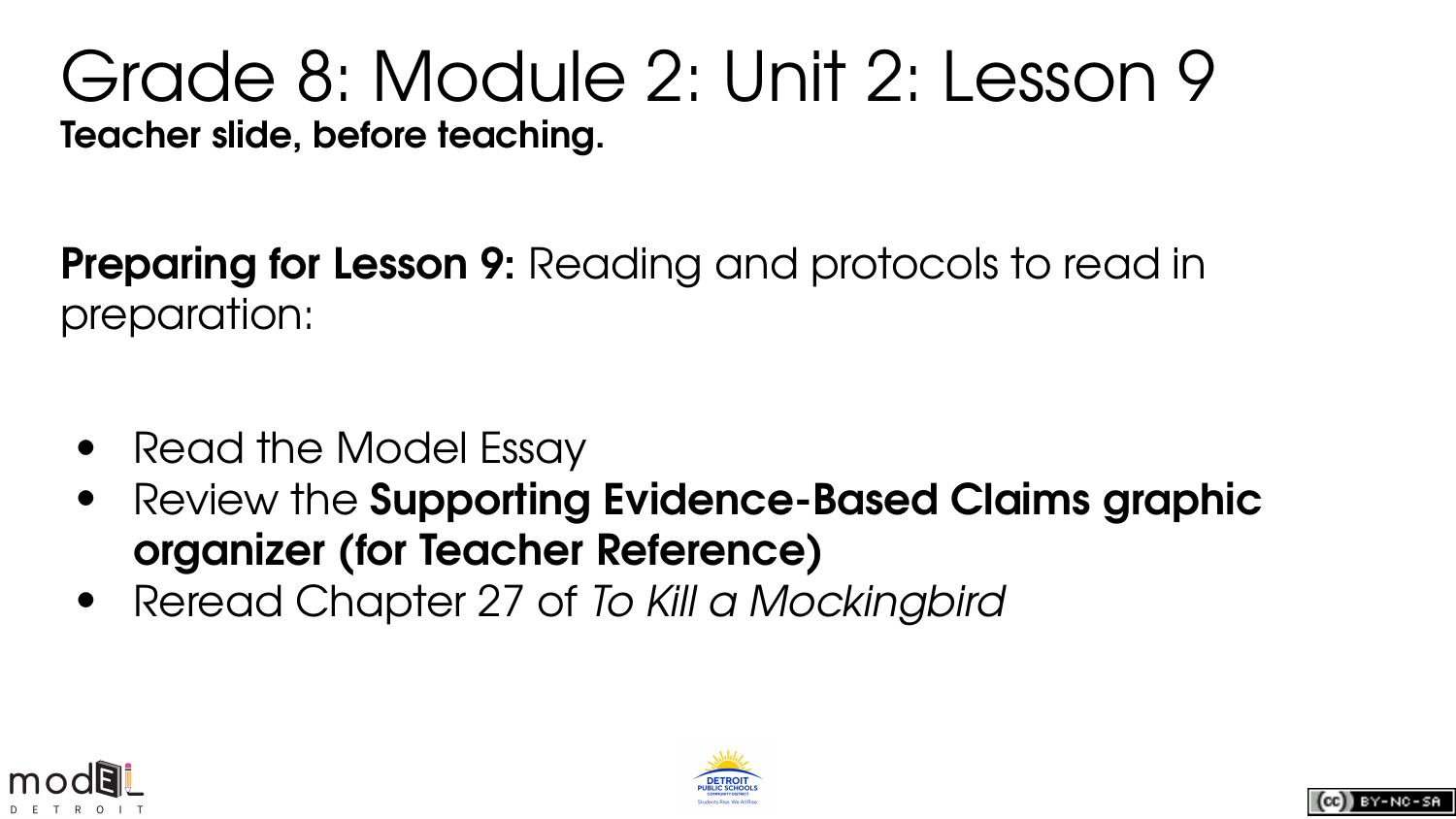

# Grade 8: Module 2: Unit 2: Lesson 9
Teacher slide, before teaching.
Preparing for Lesson 9: Reading and protocols to read in preparation:

Read the Model Essay
Review the Supporting Evidence-Based Claims graphic organizer (for Teacher Reference)
Reread Chapter 27 of To Kill a Mockingbird